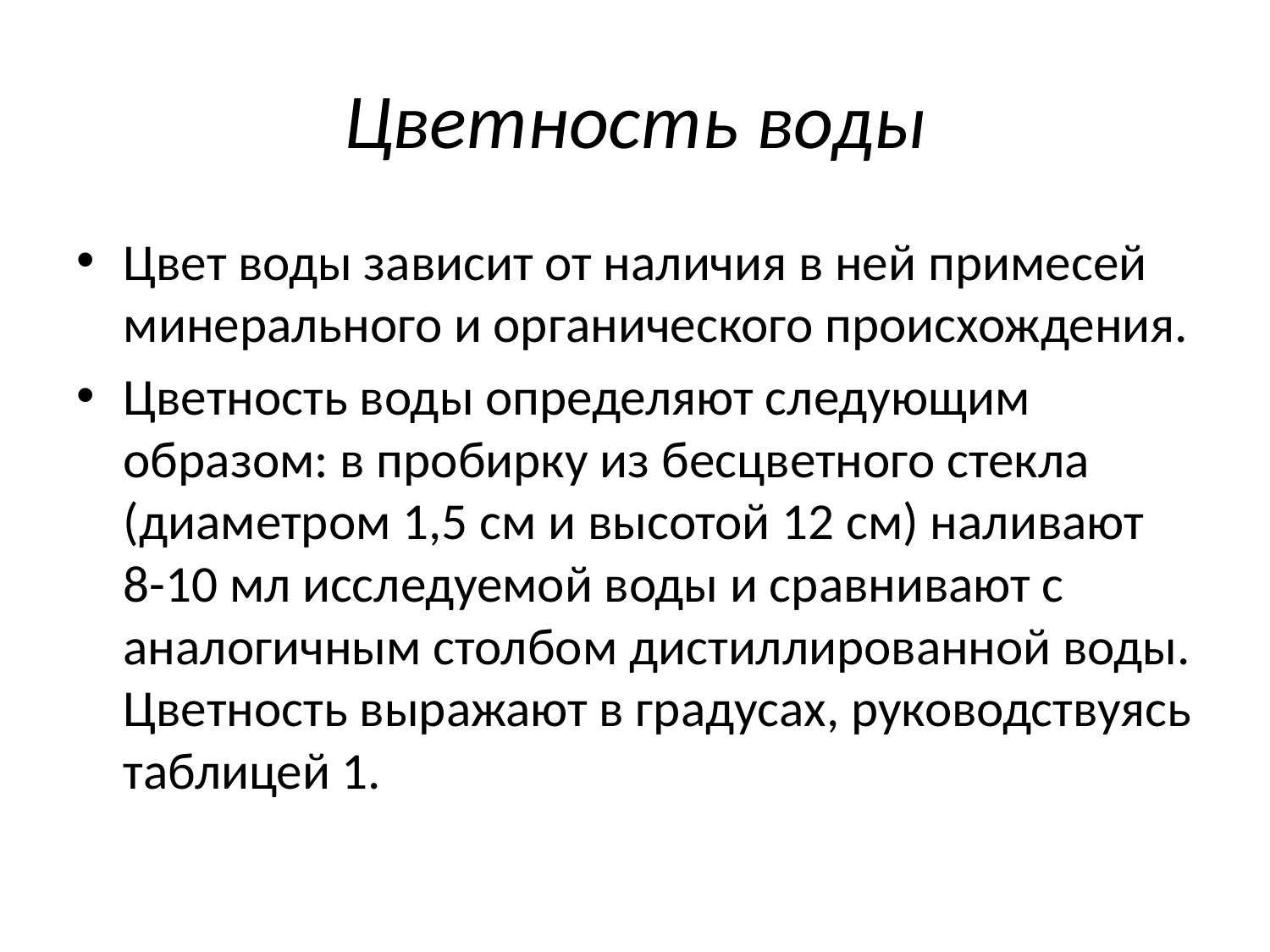

# Цветность воды
Цвет воды зависит от наличия в ней примесей минерального и органического происхождения.
Цветность воды определяют следующим образом: в пробирку из бесцветного стекла (диаметром 1,5 см и высотой 12 см) наливают 8-10 мл исследуемой воды и сравнивают с аналогичным столбом дистиллированной воды. Цветность выражают в градусах, руководствуясь таблицей 1.